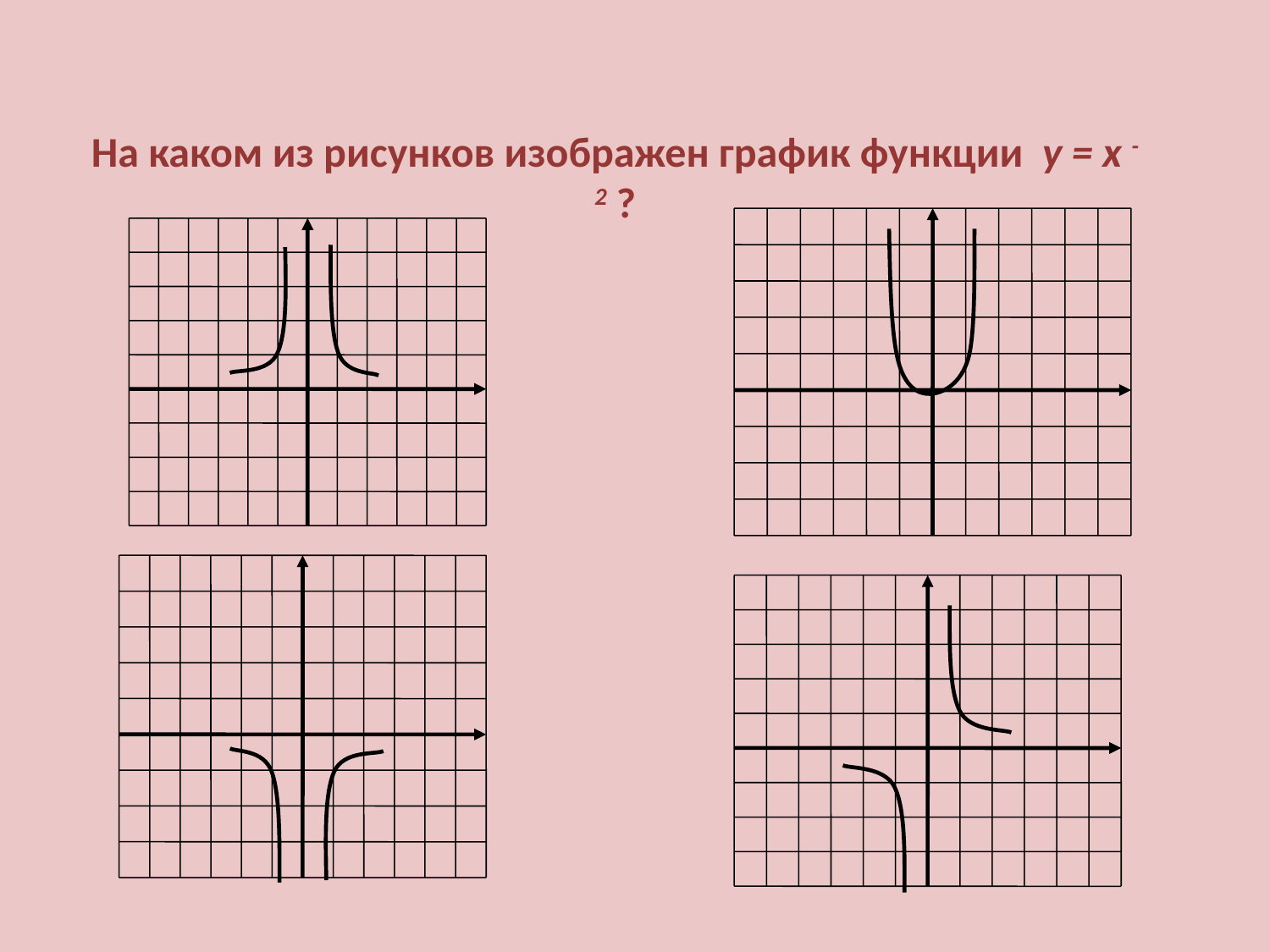

На каком из рисунков изображен график функции  y = x -2 ?

#